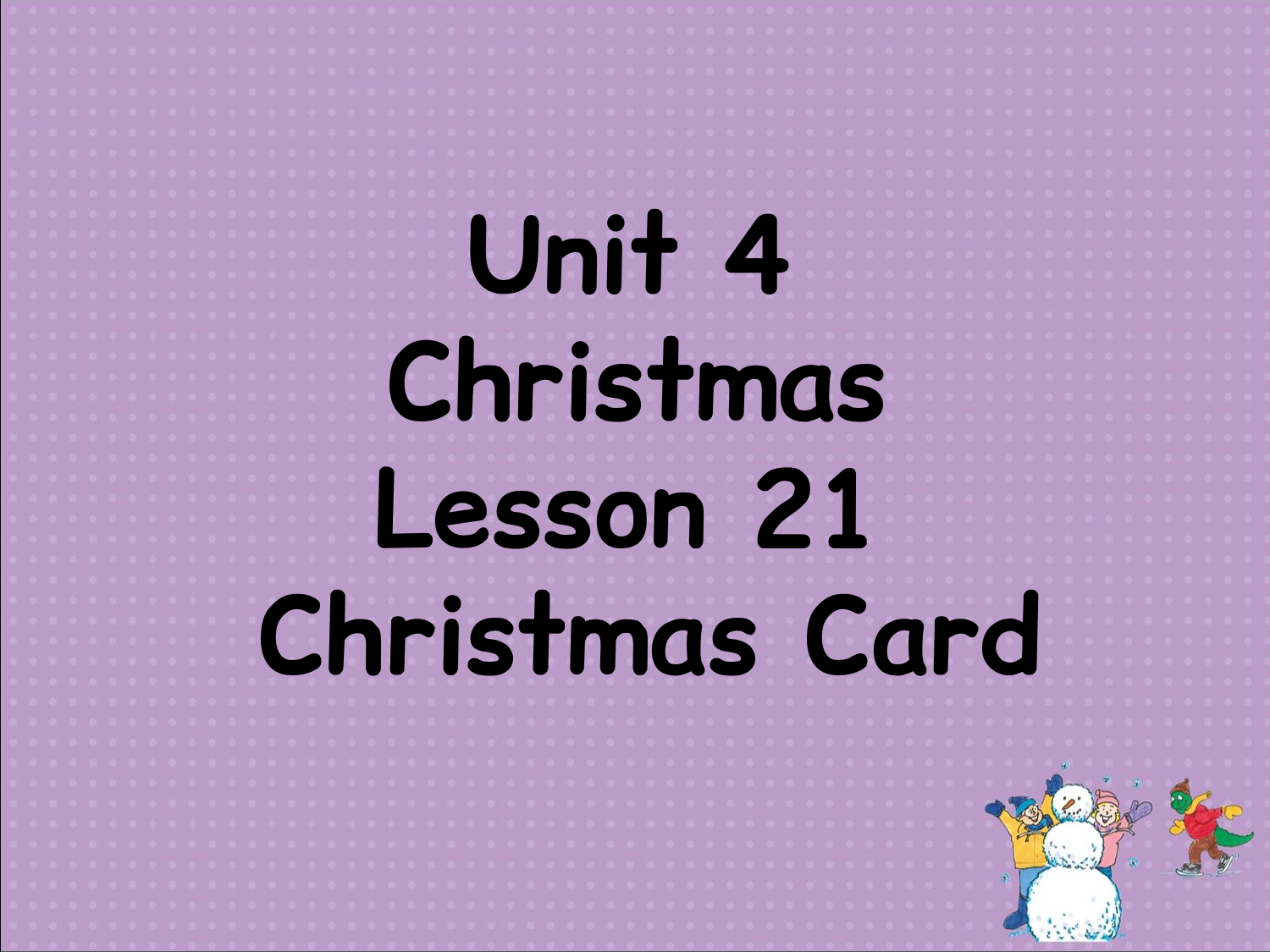

# Unit 4 Christmas Lesson 21 Christmas Card